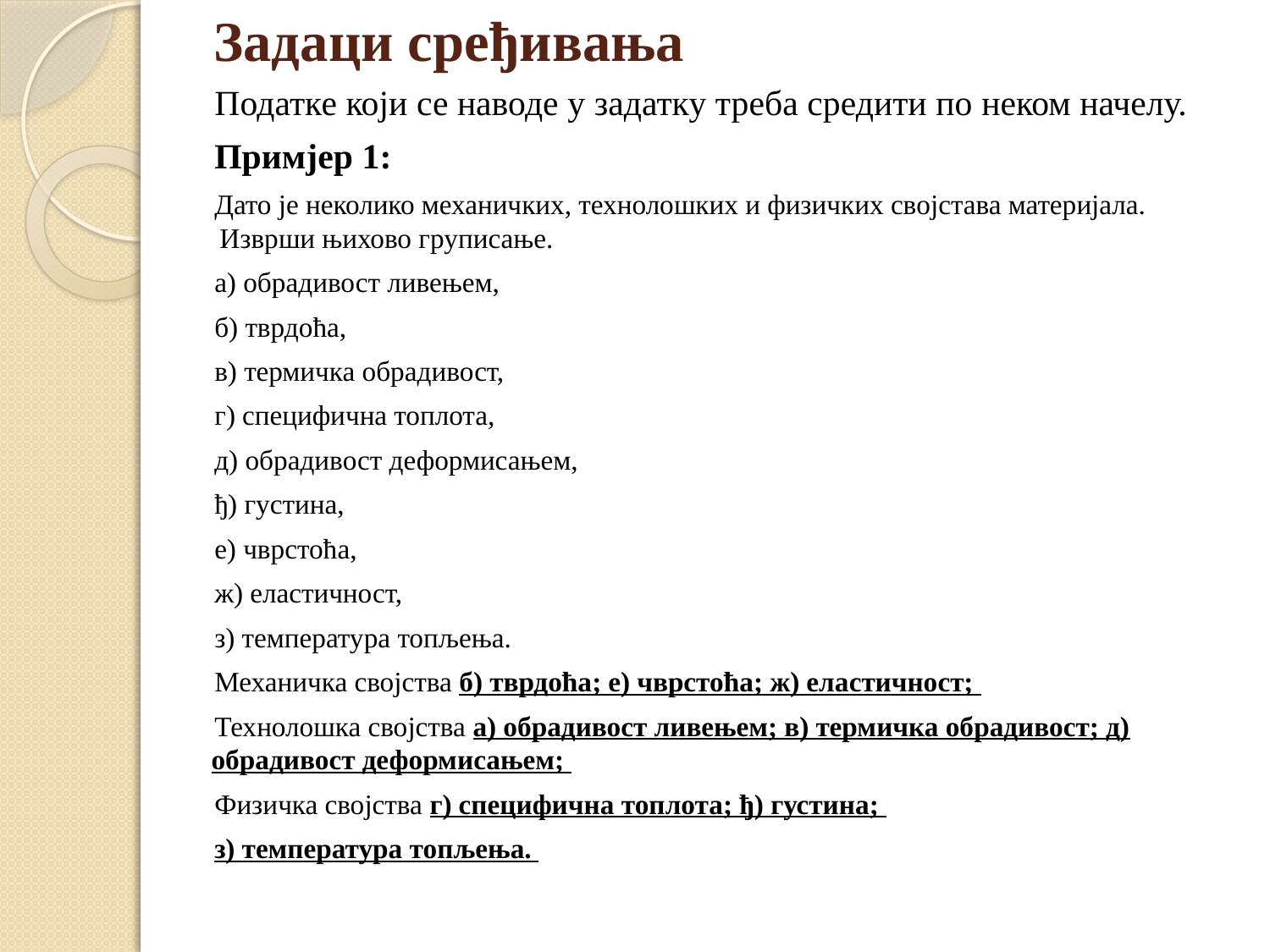

# Задаци сређивања
Податке који се наводе у задатку треба средити по неком начелу.
Примјер 1:
Дато је неколико механичких, технолошких и физичких својстава материјала. Изврши њихово груписање.
а) обрадивост ливењем,
б) тврдоћа,
в) термичка обрадивост,
г) специфична топлота,
д) обрадивост деформисањем,
ђ) густина,
е) чврстоћа,
ж) еластичност,
з) температура топљења.
Механичка својства б) тврдоћа; е) чврстоћа; ж) еластичност;
Технолошка својства а) обрадивост ливењем; в) термичка обрадивост; д) обрадивост деформисањем;
Физичка својства г) специфична топлота; ђ) густина;
з) температура топљења.